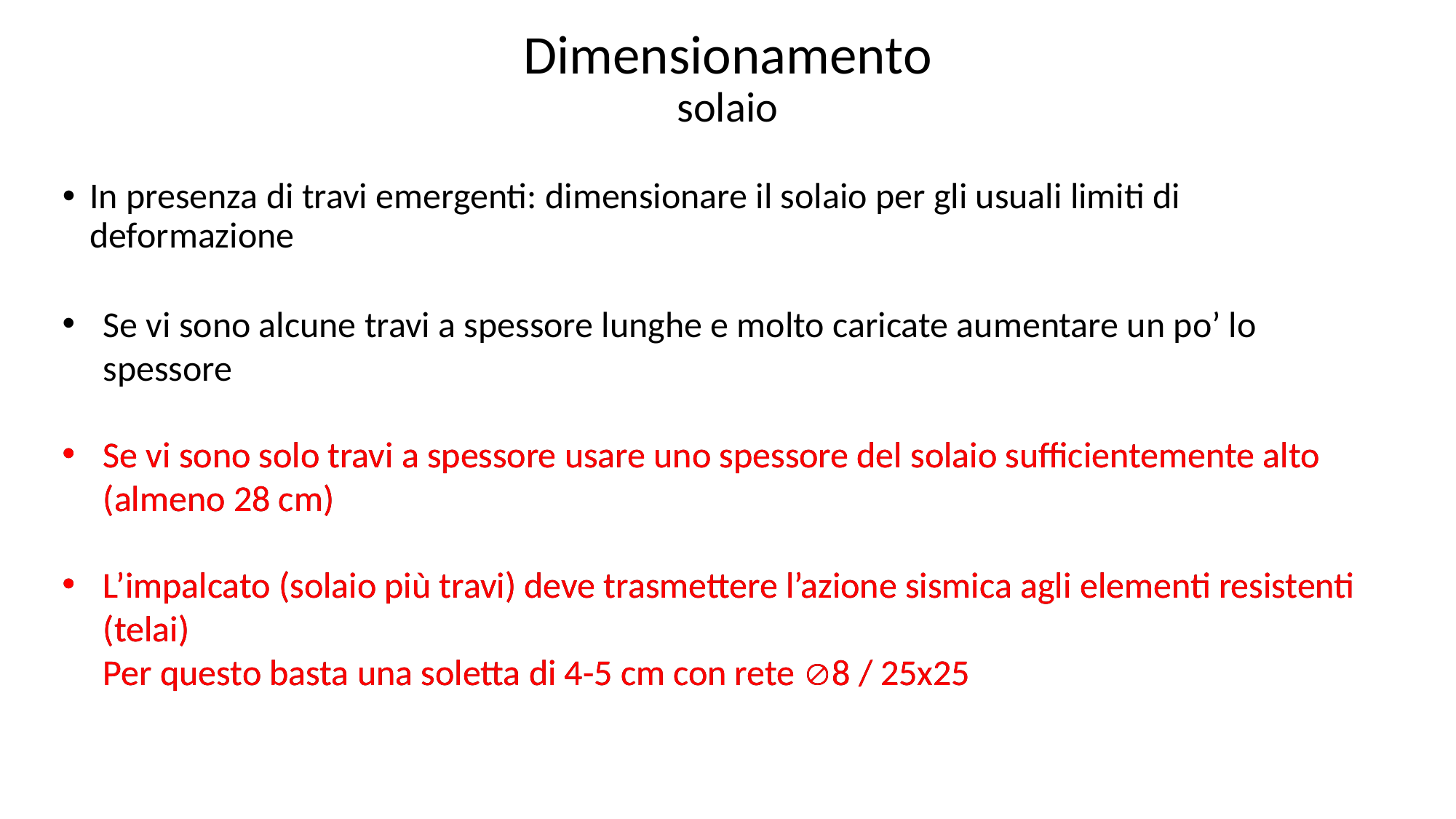

# Dimensionamento solaio
In presenza di travi emergenti: dimensionare il solaio per gli usuali limiti di deformazione
Se vi sono alcune travi a spessore lunghe e molto caricate aumentare un po’ lo spessore
Se vi sono solo travi a spessore usare uno spessore del solaio sufficientemente alto (almeno 28 cm)
Se vi sono solo travi a spessore usare uno spessore del solaio sufficientemente alto (almeno 28 cm)
L’impalcato (solaio più travi) deve trasmettere l’azione sismica agli elementi resistenti (telai)
Per questo basta una soletta di 4-5 cm con rete ∅8 / 25x25
L’impalcato (solaio più travi) deve trasmettere l’azione sismica agli elementi resistenti (telai)
Per questo basta una soletta di 4-5 cm con rete ∅8 / 25x25